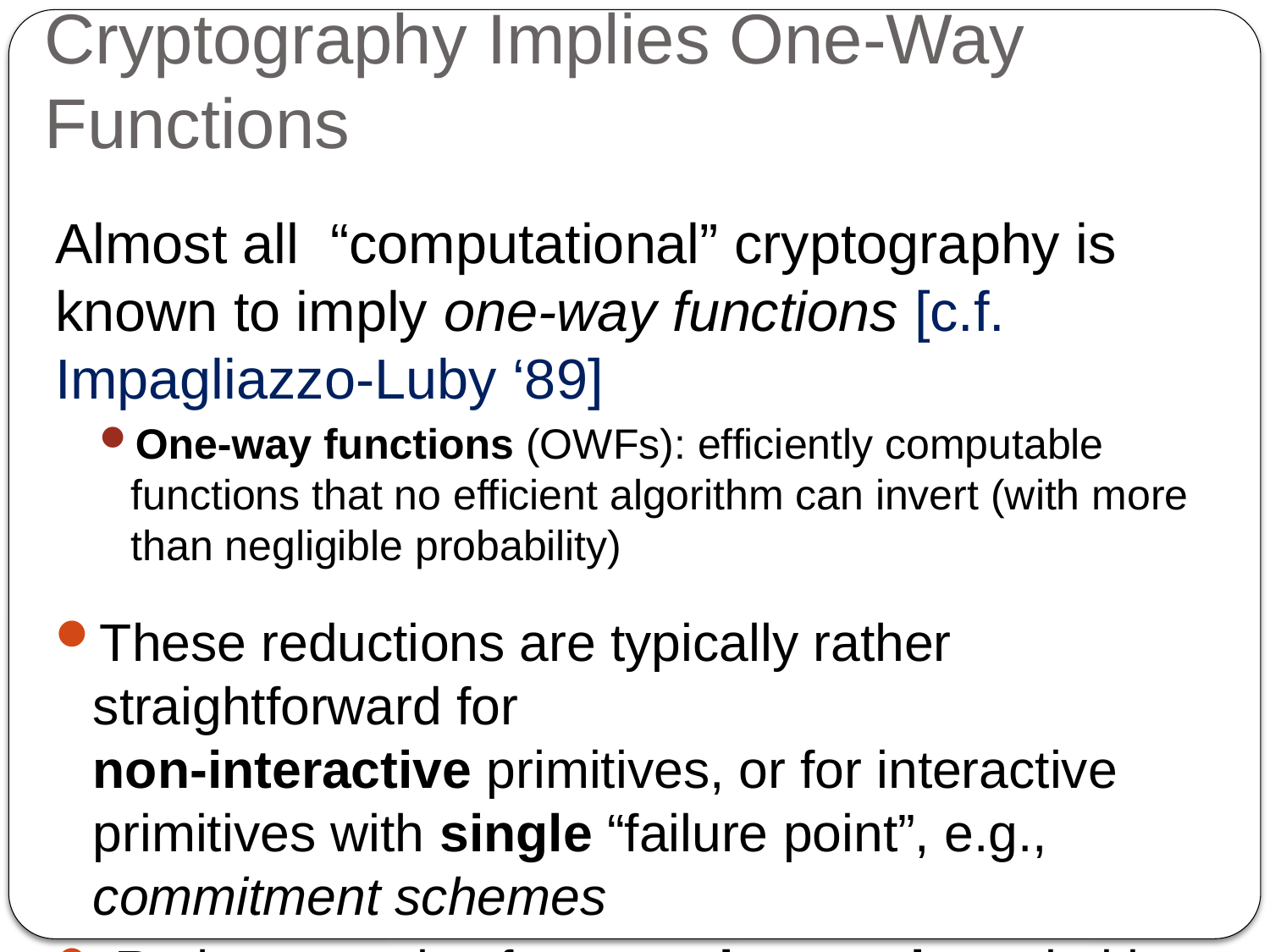

# Cryptography Implies One-Way Functions
Almost all  “computational” cryptography is known to imply one-way functions [c.f. Impagliazzo-Luby ‘89]
One-way functions (OWFs): efficiently computable functions that no efficient algorithm can invert (with more than negligible probability)

These reductions are typically rather straightforward for
non-interactive primitives, or for interactive primitives with single “failure point”, e.g., commitment schemes
 Rather complex for some interactive primitives
Full characterization of coin-flipping protocols is not known